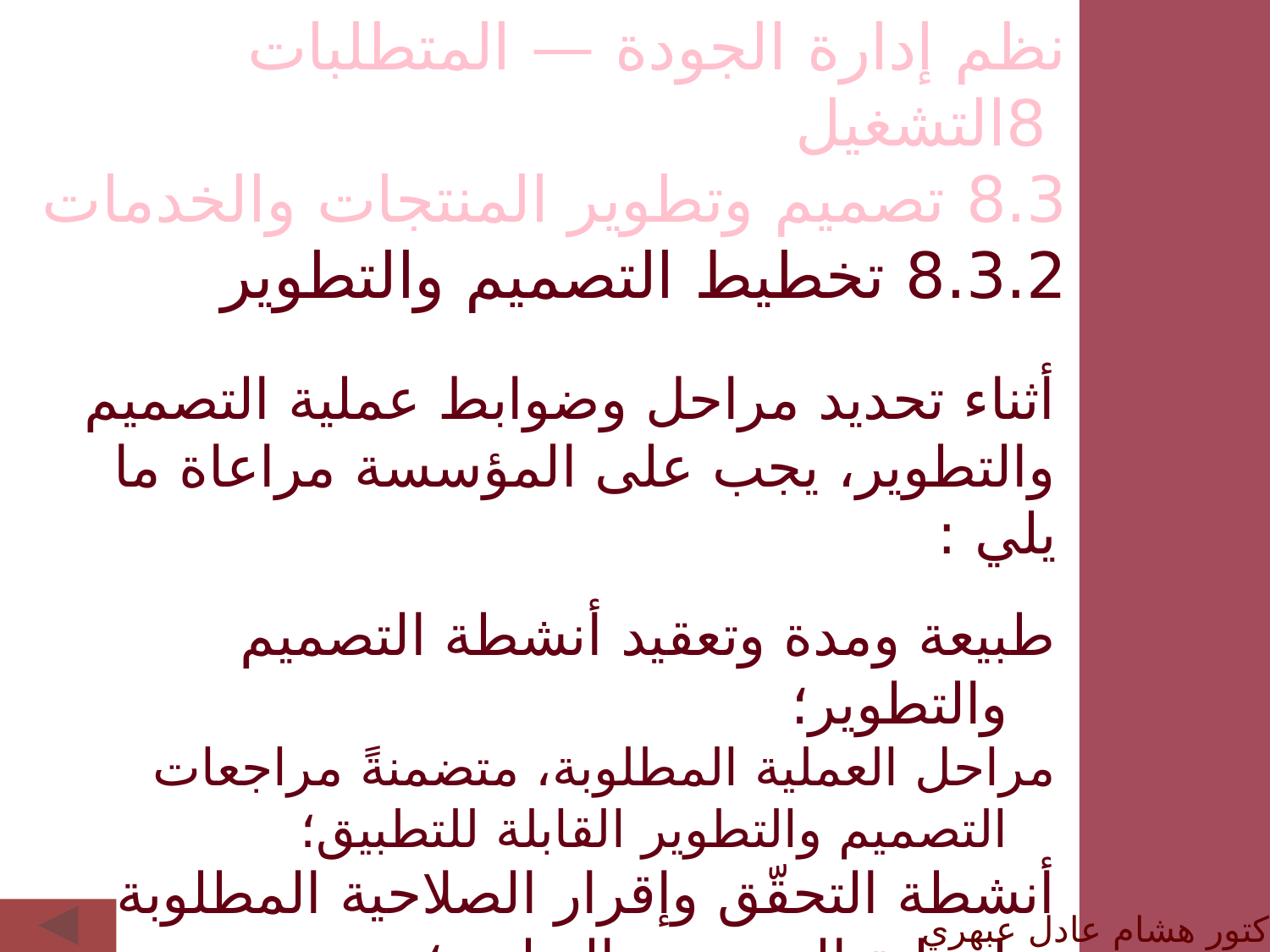

نظم إدارة الجودة — المتطلبات
 8التشغيل
8.3 تصميم وتطوير المنتجات والخدمات
8.3.2 تخطيط التصميم والتطوير

أثناء تحديد مراحل وضوابط عملية التصميم والتطوير، يجب على المؤسسة مراعاة ما يلي :

طبيعة ومدة وتعقيد أنشطة التصميم والتطوير؛
مراحل العملية المطلوبة، متضمنةً مراجعات التصميم والتطوير القابلة للتطبيق؛
أنشطة التحقّق وإقرار الصلاحية المطلوبة لعملية التصميم والتطوير؛
المسؤوليات والصلاحيات المُضمّنة في عملية التصميم والتطوير؛
الاحتياجات من الموارد الداخلية والخارجية لتصميم وتطوير المنتجات والخدمات؛

الدكتور هشام عادل عبهري